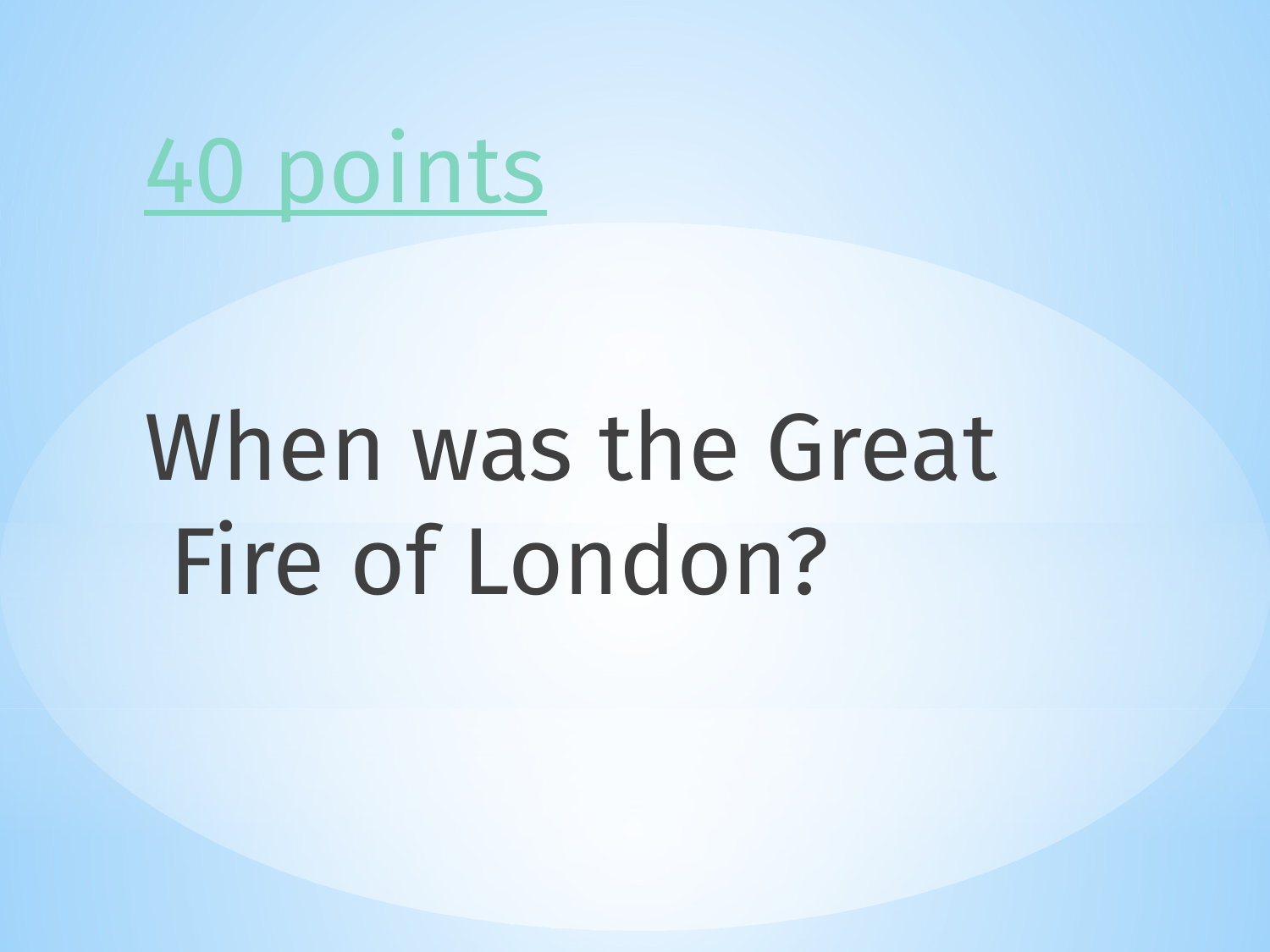

40 points

When was the Great Fire of London?